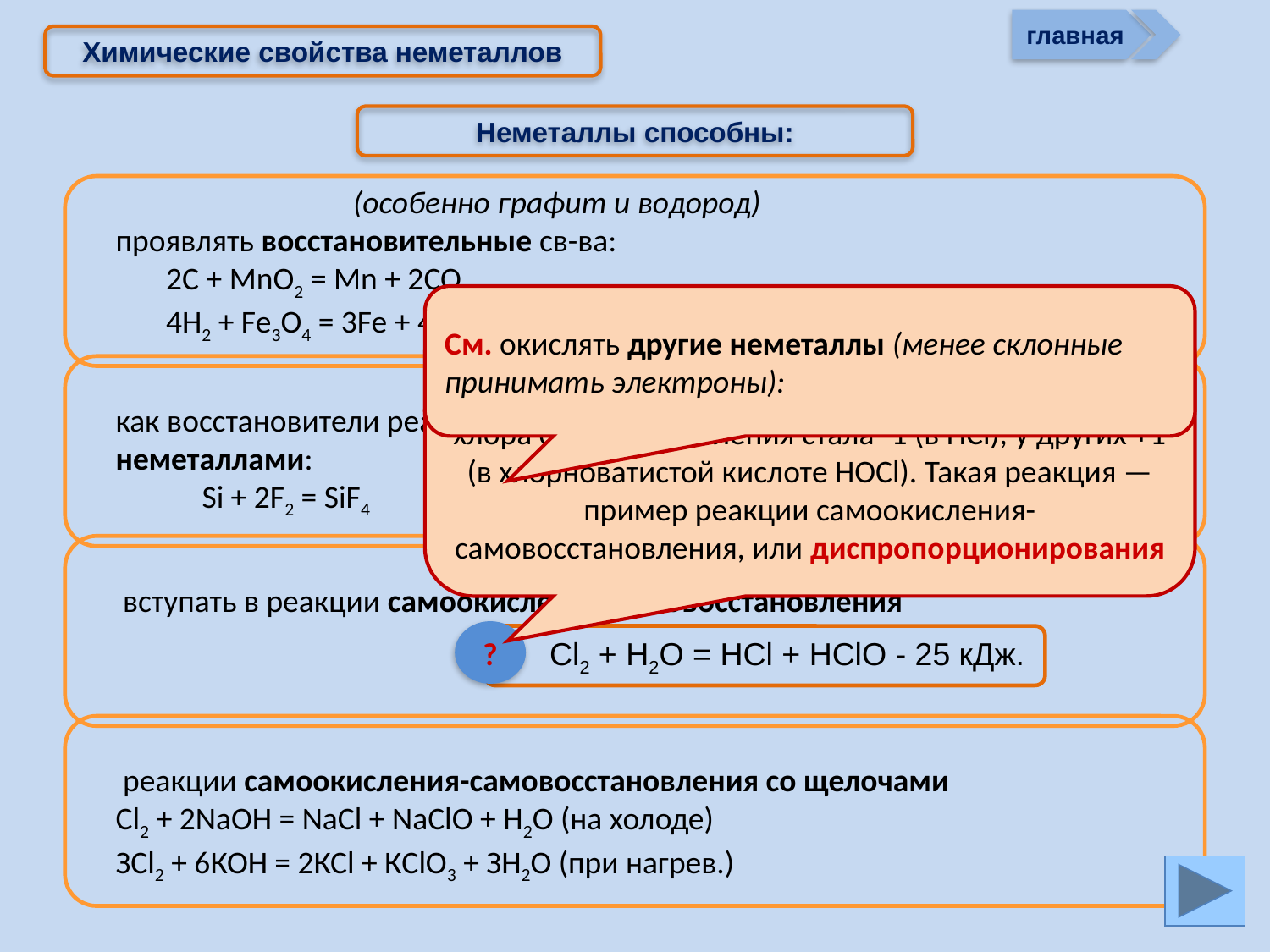

главная

Химические свойства неметаллов
Неметаллы способны:

                                 (особенно графит и водород)
проявлять восстановительные св-ва:
       2С + MnO2 = Mn + 2CO
       4H2 + Fe3O4 = 3Fe + 4H2O
См. окислять другие неметаллы (менее склонные принимать электроны):
Хлор в левой части уравнения имеет степень окисления 0. В результате реакции у одних атомов хлора степень окисления стала -1 (в НСl), у других +1 (в хлорноватистой кислоте НОСl). Такая реакция — пример реакции самоокисления-самовосстановления, или диспропорционирования

как восстановители реагировать с более электротрицательными неметаллами:
            Si + 2F2 = SiF4    	         C + O2 = CO2      	C + 2S = CS2
?

 вступать в реакции самоокисления-самовосстановления
?
     Сl2 + Н2О = НСl + НСlO - 25 кДж.

 реакции самоокисления-самовосстановления со щелочами
Сl2 + 2NаОН = NаСl + NаСlO + Н2О (на холоде)
ЗСl2 + 6КОН = 2КСl + КClO3 + ЗН2О (при нагрев.)